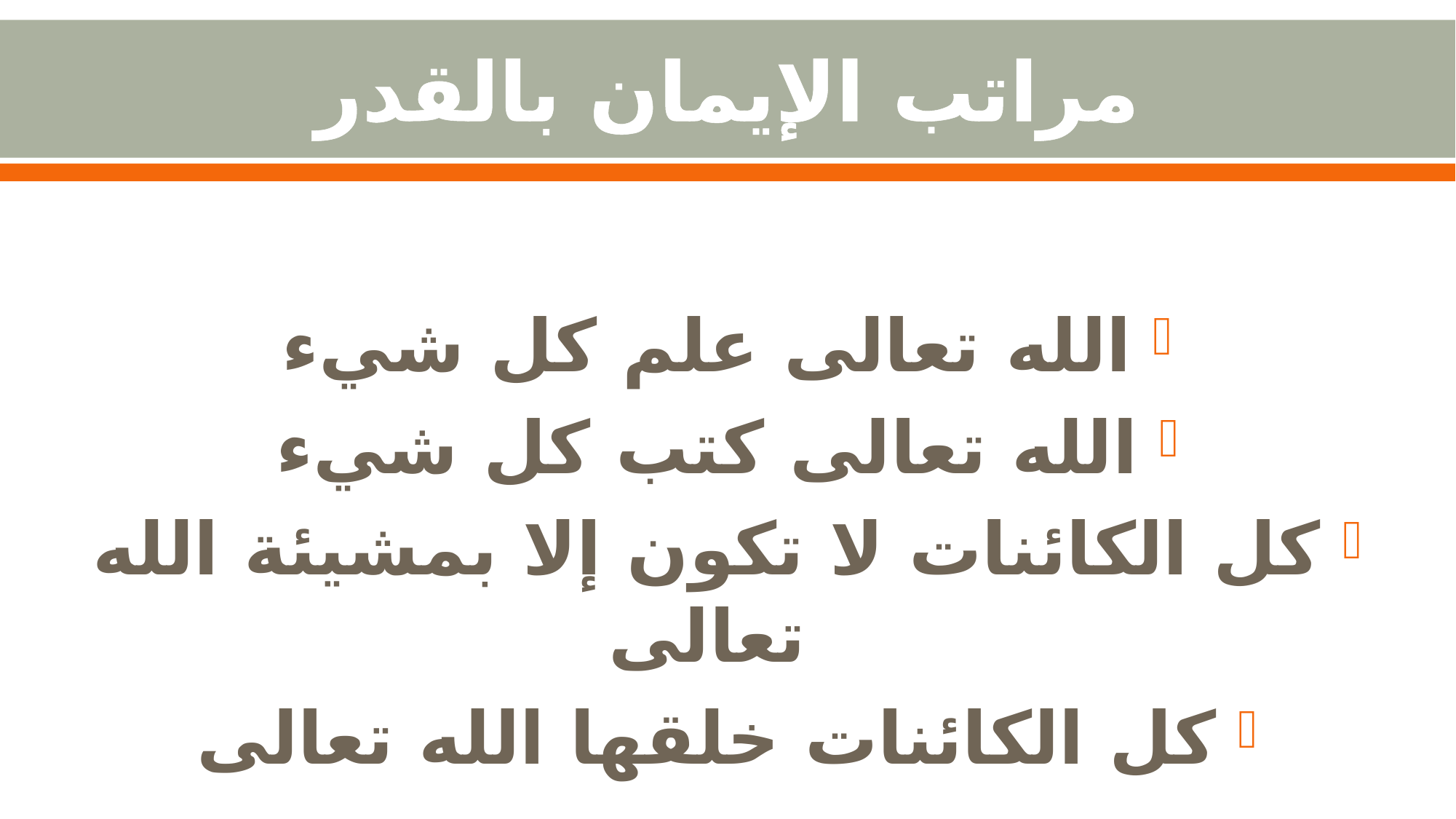

# مراتب الإيمان بالقدر

الله تعالى علم كل شيء
الله تعالى كتب كل شيء
كل الكائنات لا تكون إلا بمشيئة الله تعالى
كل الكائنات خلقها الله تعالى